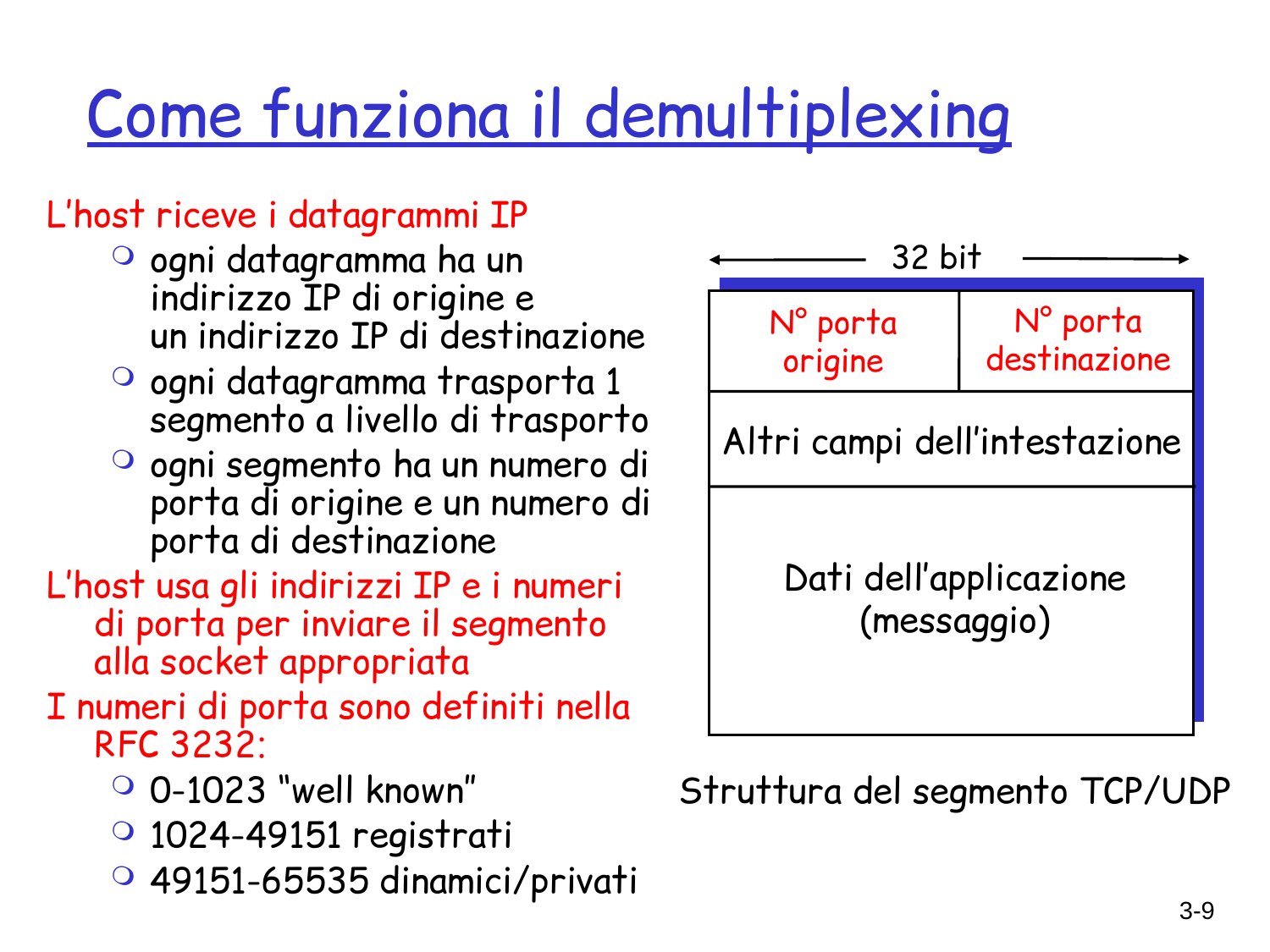

# Come funziona il demultiplexing
L’host riceve i datagrammi IP
ogni datagramma ha un indirizzo IP di origine e
un indirizzo IP di destinazione
ogni datagramma trasporta 1 segmento a livello di trasporto
ogni segmento ha un numero di porta di origine e un numero di porta di destinazione
L’host usa gli indirizzi IP e i numeri di porta per inviare il segmento alla socket appropriata
I numeri di porta sono definiti nella RFC 3232:
0-1023 “well known”
1024-49151 registrati
49151-65535 dinamici/privati

32 bit

N° porta
destinazione
N° porta
origine

Altri campi dell’intestazione

Dati dell’applicazione
(messaggio)
Struttura del segmento TCP/UDP
3-9